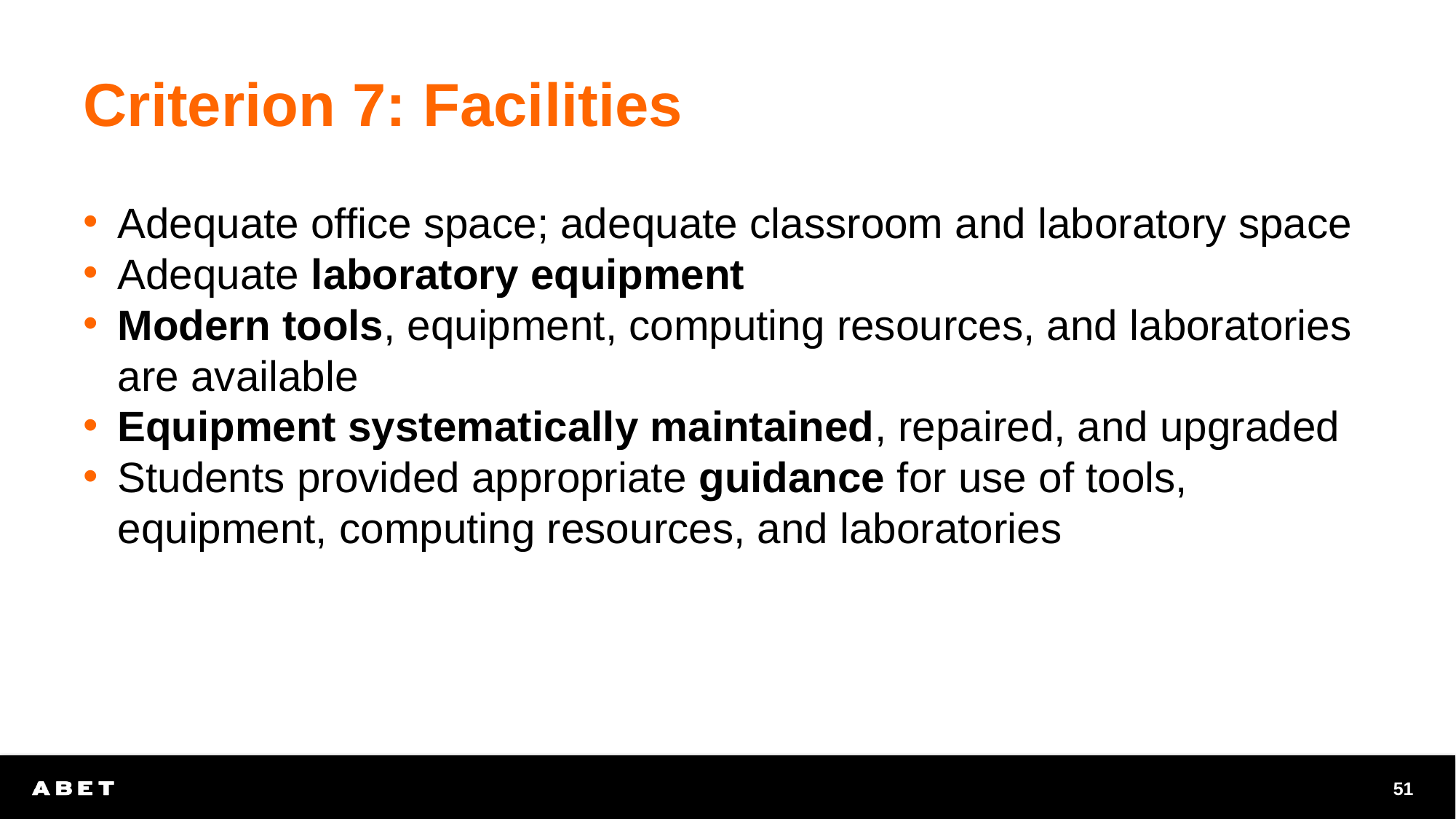

# Criterion 7: Facilities
Adequate office space; adequate classroom and laboratory space
Adequate laboratory equipment
Modern tools, equipment, computing resources, and laboratories are available
Equipment systematically maintained, repaired, and upgraded
Students provided appropriate guidance for use of tools, equipment, computing resources, and laboratories